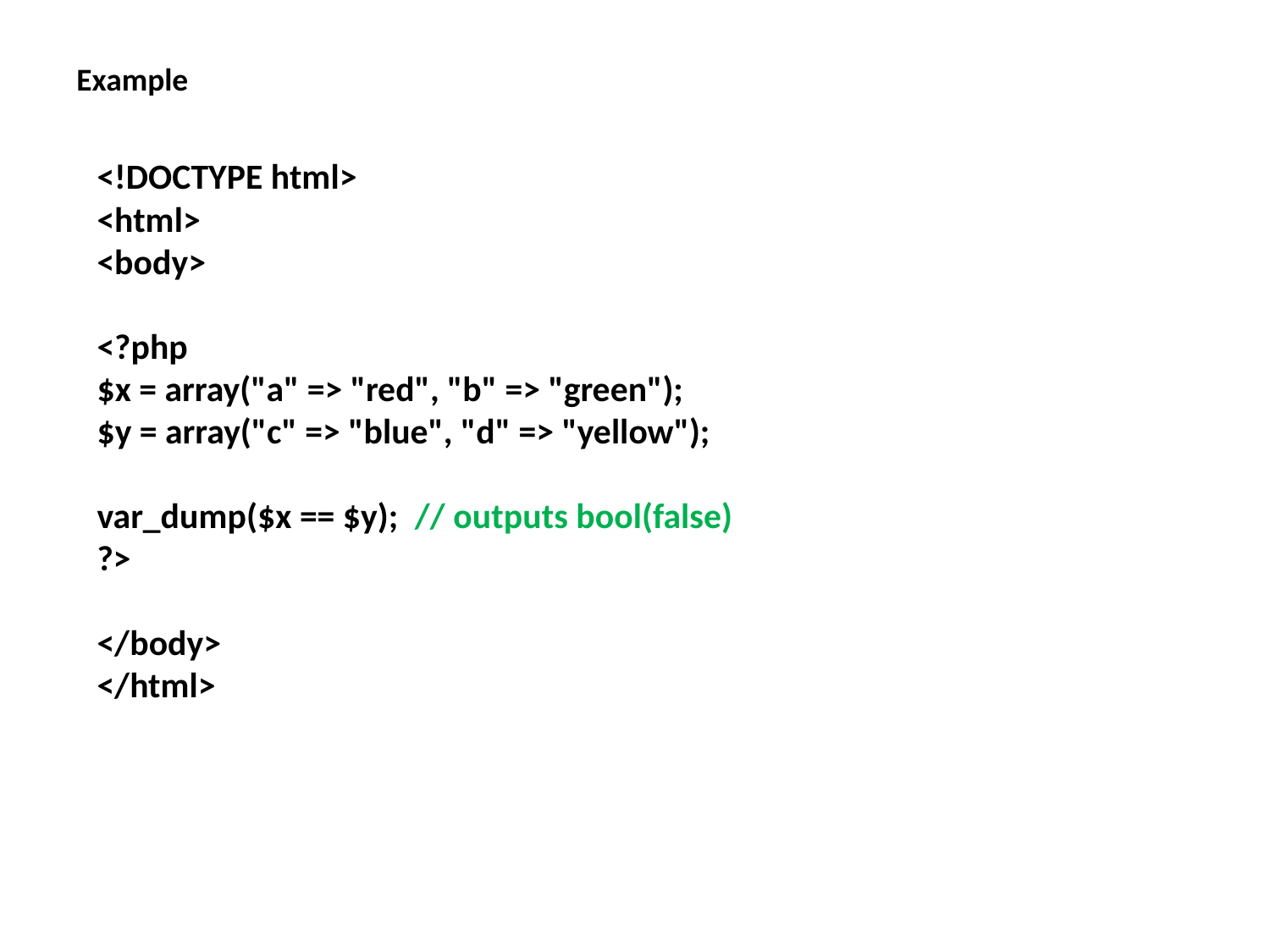

Example
<!DOCTYPE html>
<html>
<body>

<?php
$x = array("a" => "red", "b" => "green");
$y = array("c" => "blue", "d" => "yellow");

var_dump($x == $y);  // outputs bool(false)
?>

</body>
</html>